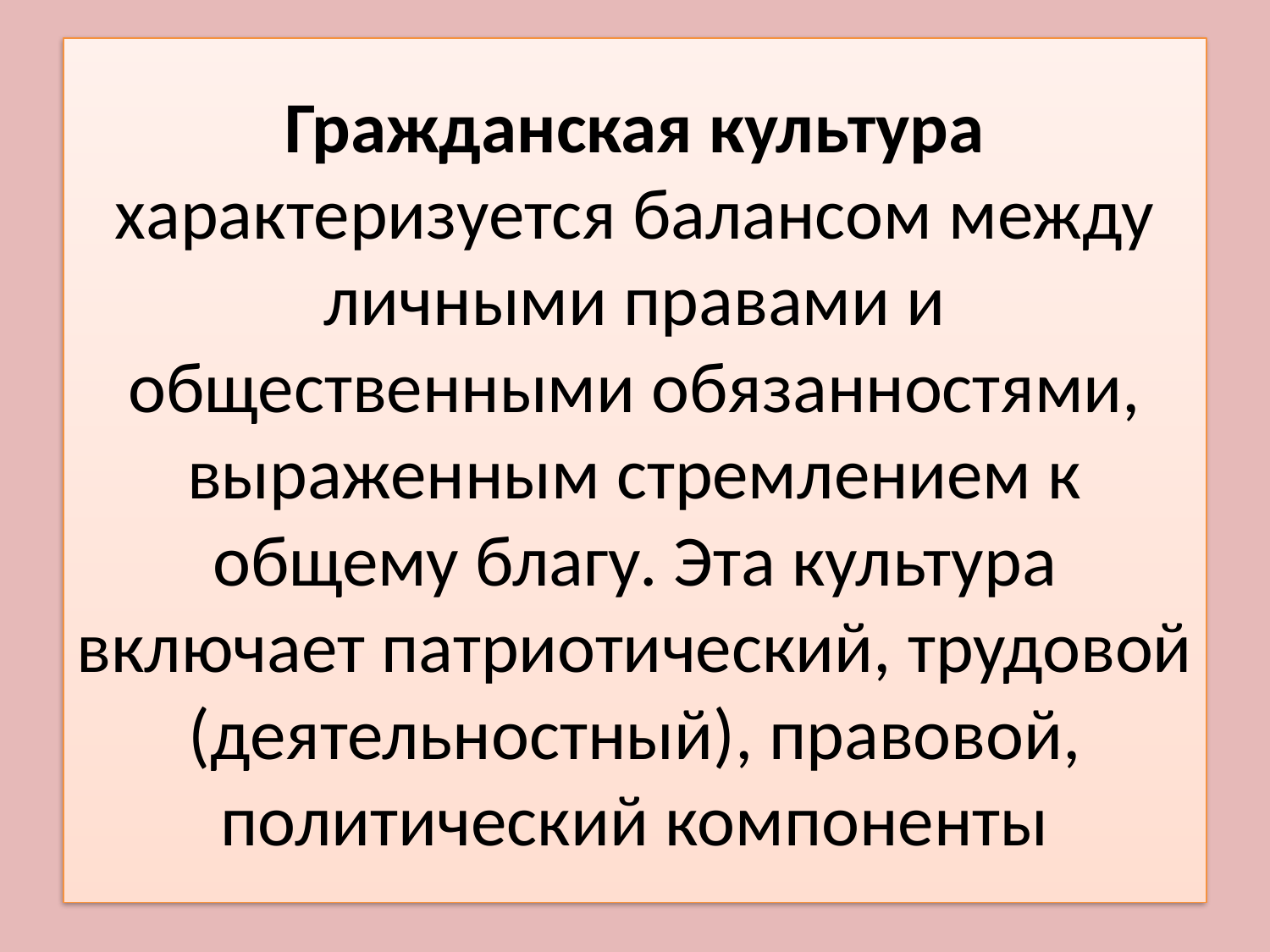

# Гражданская культура характеризуется балансом между личными правами и общественными обязанностями, выраженным стремлением к общему благу. Эта культура включает патриотический, трудовой (деятельностный), правовой, политический компоненты